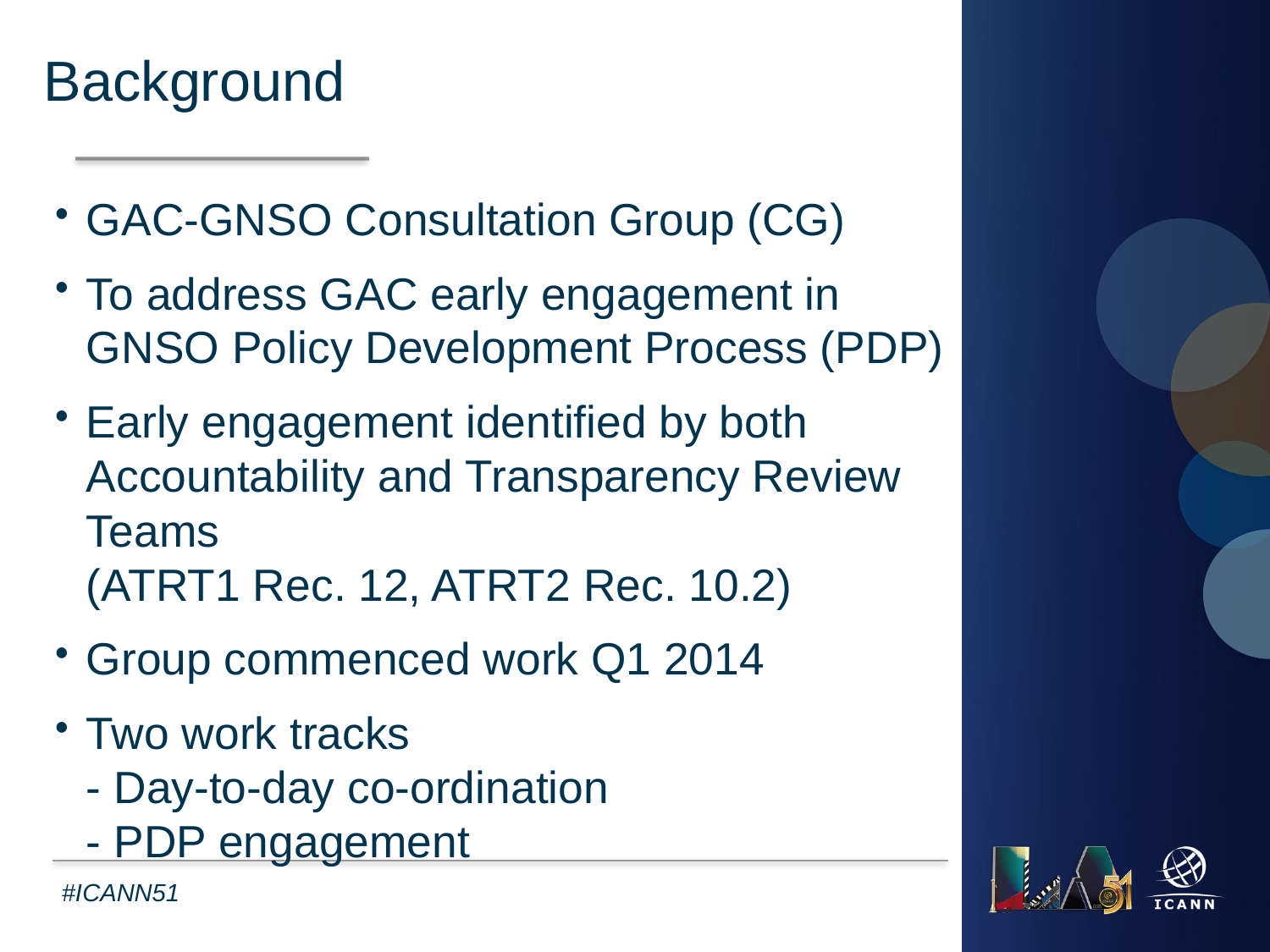

Background
GAC-GNSO Consultation Group (CG)
To address GAC early engagement in GNSO Policy Development Process (PDP)
Early engagement identified by both Accountability and Transparency Review Teams
(ATRT1 Rec. 12, ATRT2 Rec. 10.2)
Group commenced work Q1 2014
Two work tracks
- Day-to-day co-ordination
- PDP engagement